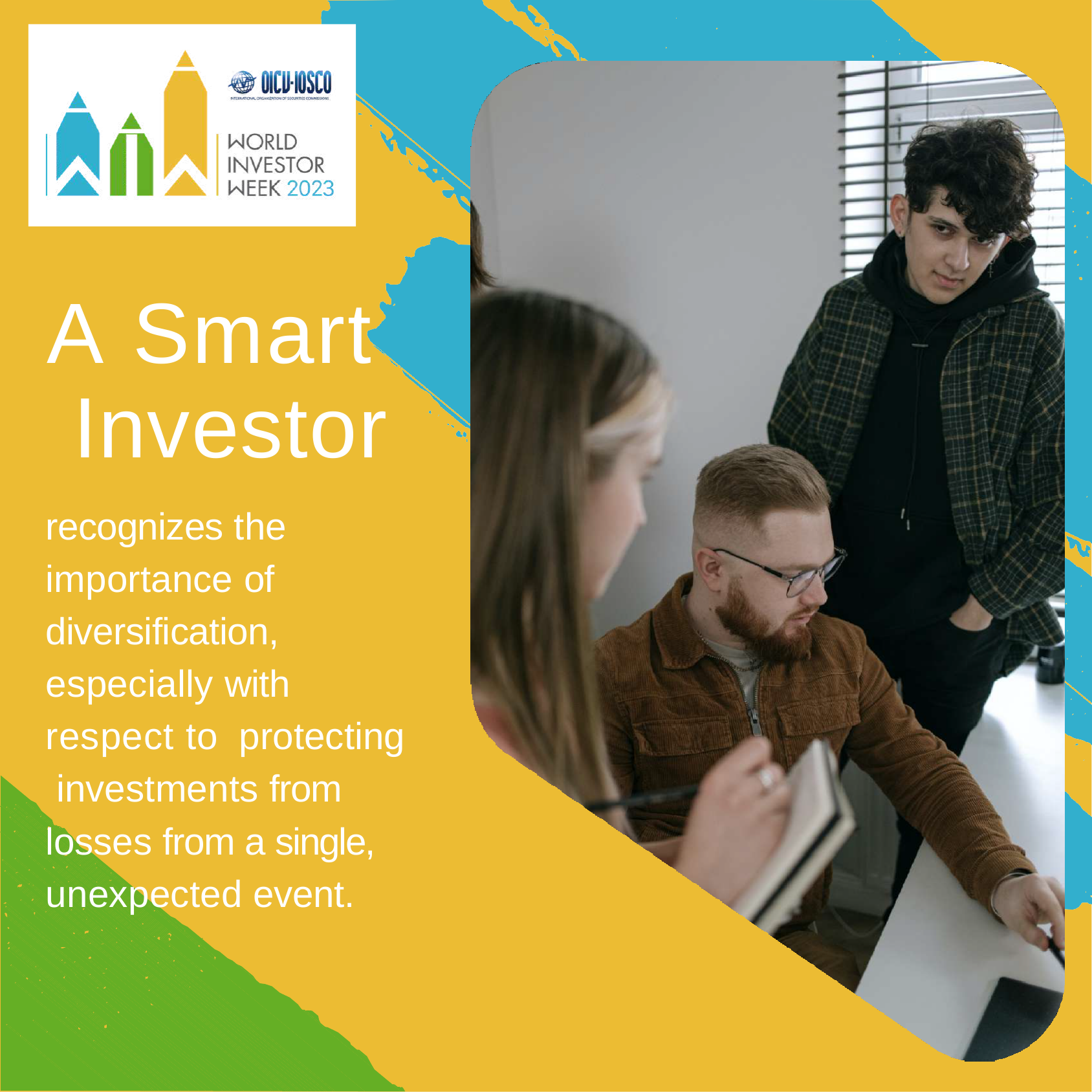

# A Smart  Investor
recognizes the  importance of  diversification,  especially with  respect to  protecting  investments from  losses from a single,  unexpected event.